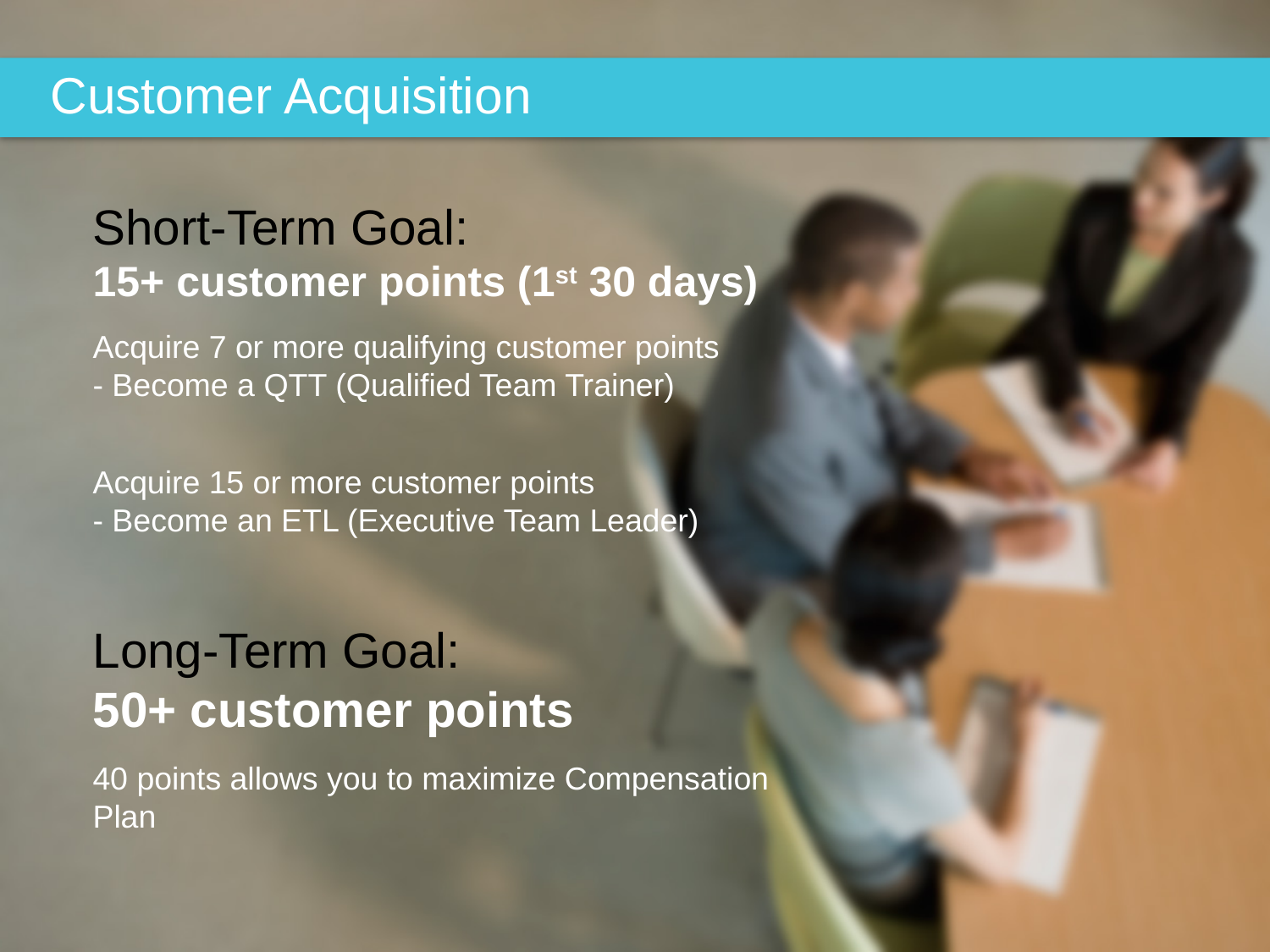

Customer Acquisition

Short-Term Goal:
15+ customer points (1st 30 days)
Acquire 7 or more qualifying customer points
- Become a QTT (Qualified Team Trainer)
Acquire 15 or more customer points
- Become an ETL (Executive Team Leader)

Long-Term Goal:
50+ customer points
40 points allows you to maximize Compensation Plan